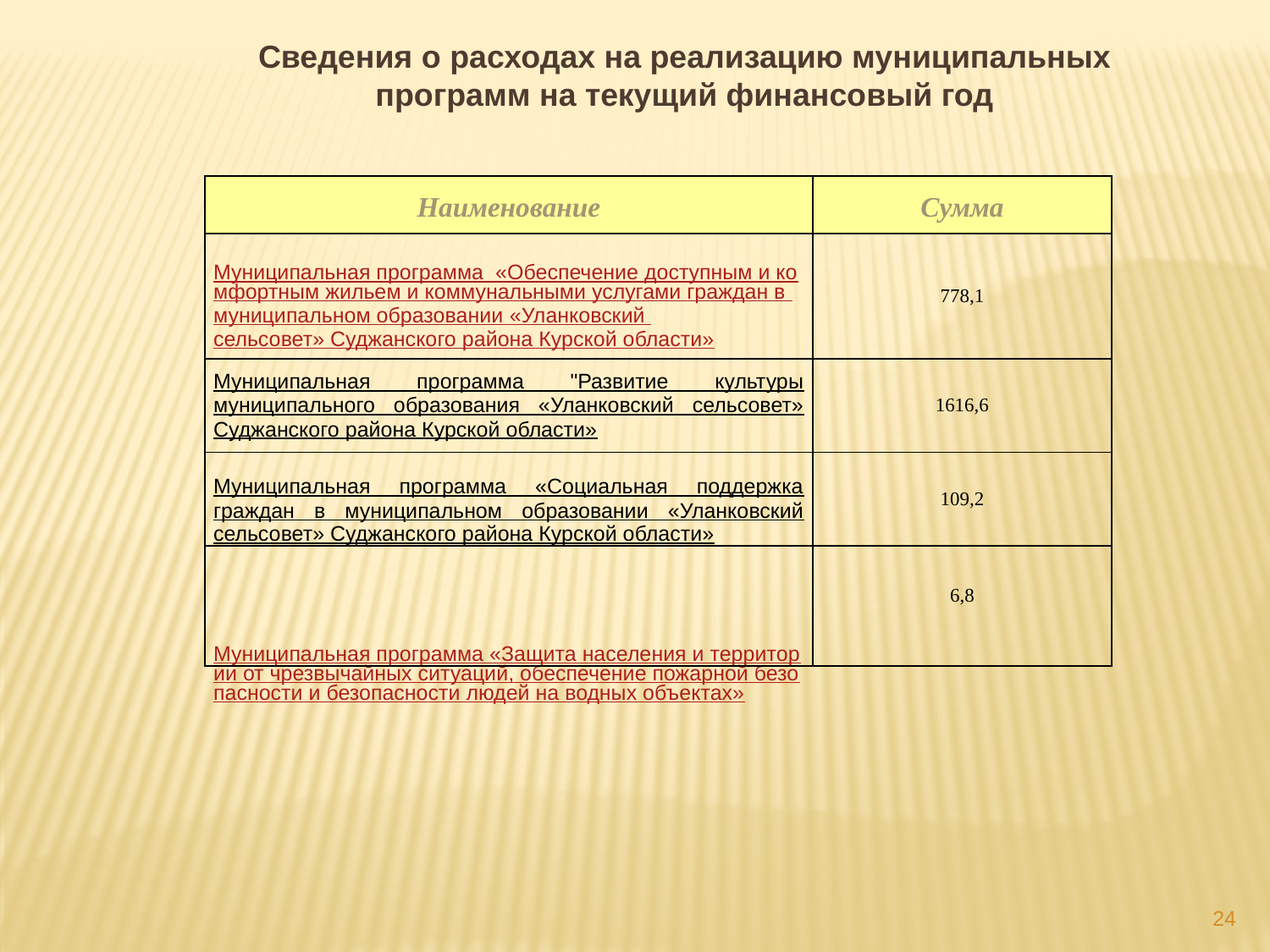

Сведения о расходах на реализацию муниципальных программ на текущий финансовый год
| Наименование | Сумма |
| --- | --- |
| Муниципальная программа «Обеспечение доступным и комфортным жильем и коммунальными услугами граждан в муниципальном образовании «Уланковский сельсовет» Суджанского района Курской области» | 778,1 |
| Муниципальная программа "Развитие культуры муниципального образования «Уланковский сельсовет» Суджанского района Курской области» | 1616,6 |
| Муниципальная программа «Социальная поддержка граждан в муниципальном образовании «Уланковский сельсовет» Суджанского района Курской области» | 109,2 |
| Муниципальная программа «Защита населения и территории от чрезвычайных ситуаций, обеспечение пожарной безопасности и безопасности людей на водных объектах» | 6,8 |
24